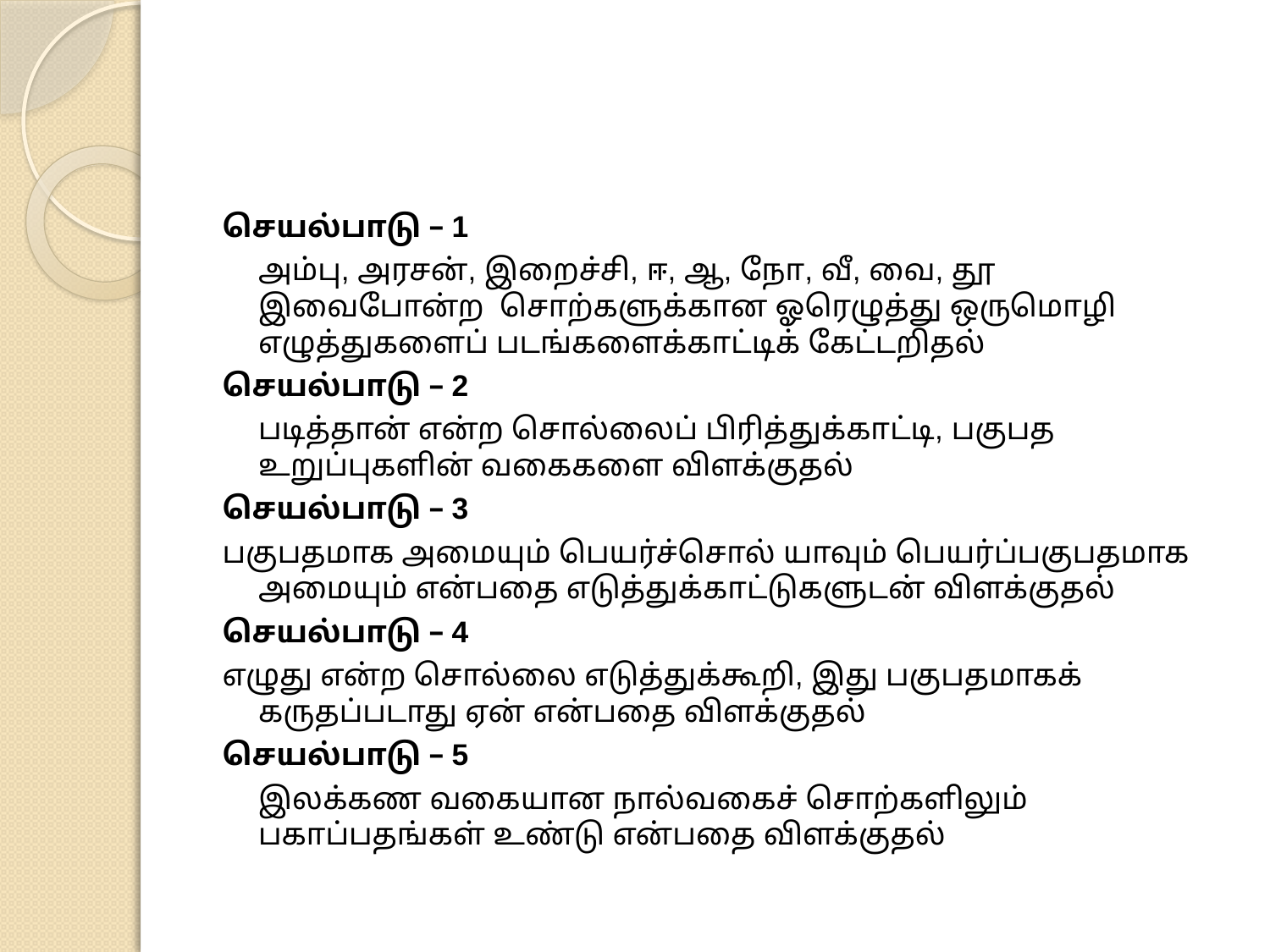

#
செயல்பாடு – 1
	அம்பு, அரசன், இறைச்சி, ஈ, ஆ, நோ, வீ, வை, தூ இவைபோன்ற  சொற்களுக்கான ஓரெழுத்து ஒருமொழி எழுத்துகளைப் படங்களைக்காட்டிக் கேட்டறிதல்
செயல்பாடு – 2
	படித்தான் என்ற சொல்லைப் பிரித்துக்காட்டி, பகுபத உறுப்புகளின் வகைகளை விளக்குதல்
செயல்பாடு – 3
பகுபதமாக அமையும் பெயர்ச்சொல் யாவும் பெயர்ப்பகுபதமாக அமையும் என்பதை எடுத்துக்காட்டுகளுடன் விளக்குதல்
செயல்பாடு – 4
எழுது என்ற சொல்லை எடுத்துக்கூறி, இது பகுபதமாகக் கருதப்படாது ஏன் என்பதை விளக்குதல்
செயல்பாடு – 5
	இலக்கண வகையான நால்வகைச் சொற்களிலும் பகாப்பதங்கள் உண்டு என்பதை விளக்குதல்